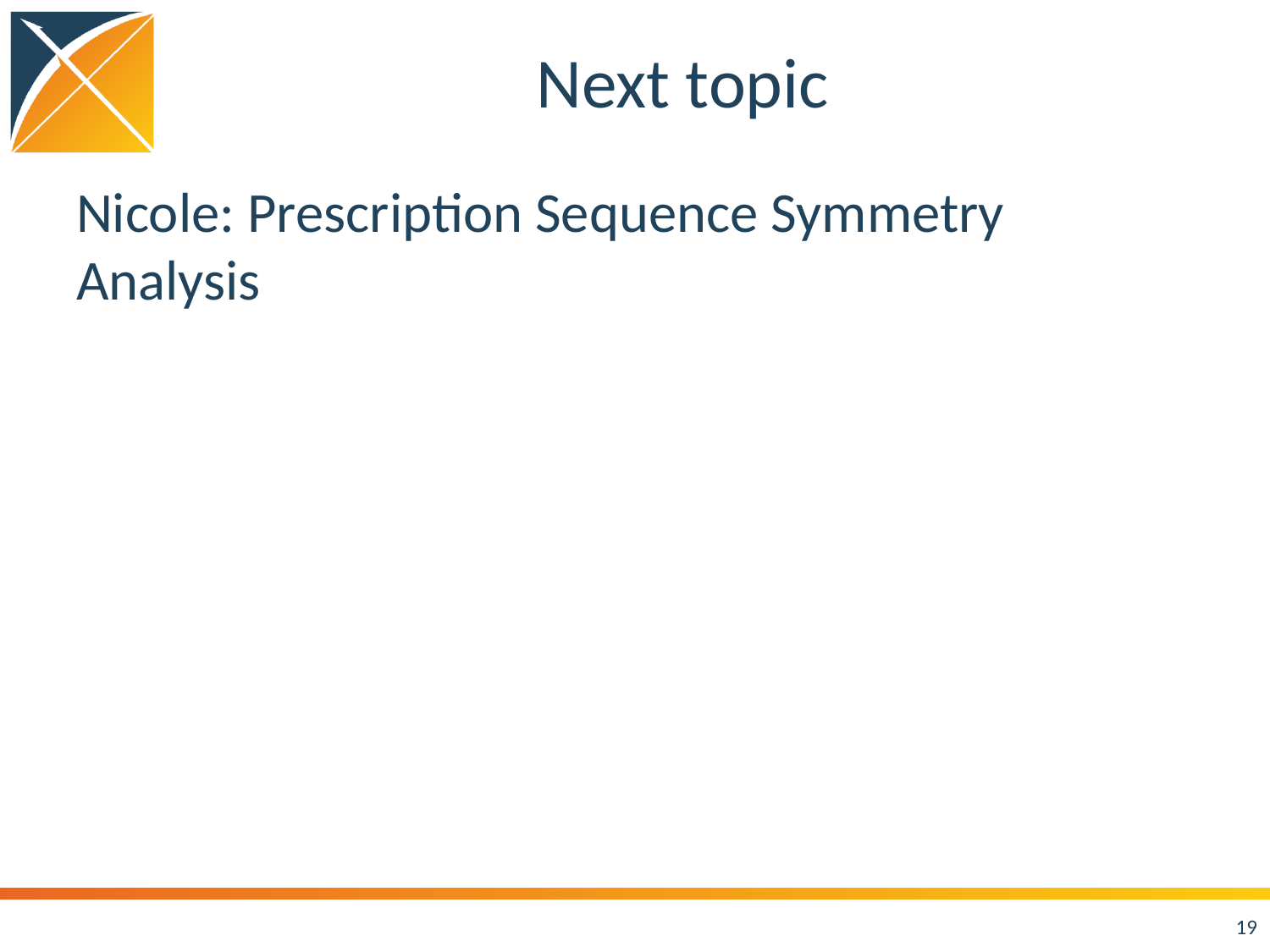

# Next topic
Nicole: Prescription Sequence Symmetry Analysis
19